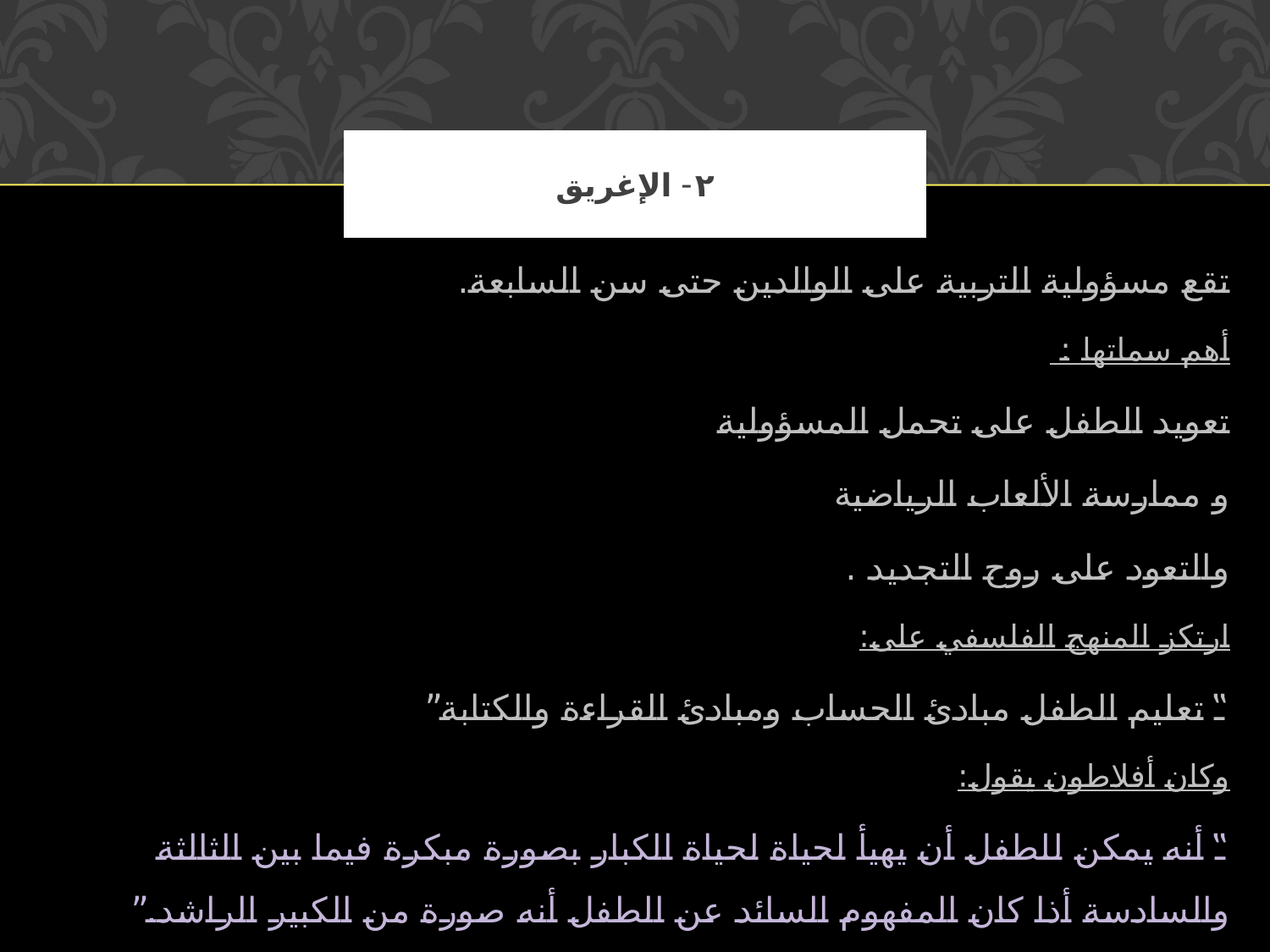

# ٢- الإغريق
تقع مسؤولية التربية على الوالدين حتى سن السابعة.
أهم سماتها :
تعويد الطفل على تحمل المسؤولية
و ممارسة الألعاب الرياضية
والتعود على روح التجديد .
ارتكز المنهج الفلسفي على:
“ تعليم الطفل مبادئ الحساب ومبادئ القراءة والكتابة”
وكان أفلاطون يقول:
“ أنه يمكن للطفل أن يهيأ لحياة لحياة الكبار بصورة مبكرة فيما بين الثالثة والسادسة أذا كان المفهوم السائد عن الطفل أنه صورة من الكبير الراشد.”